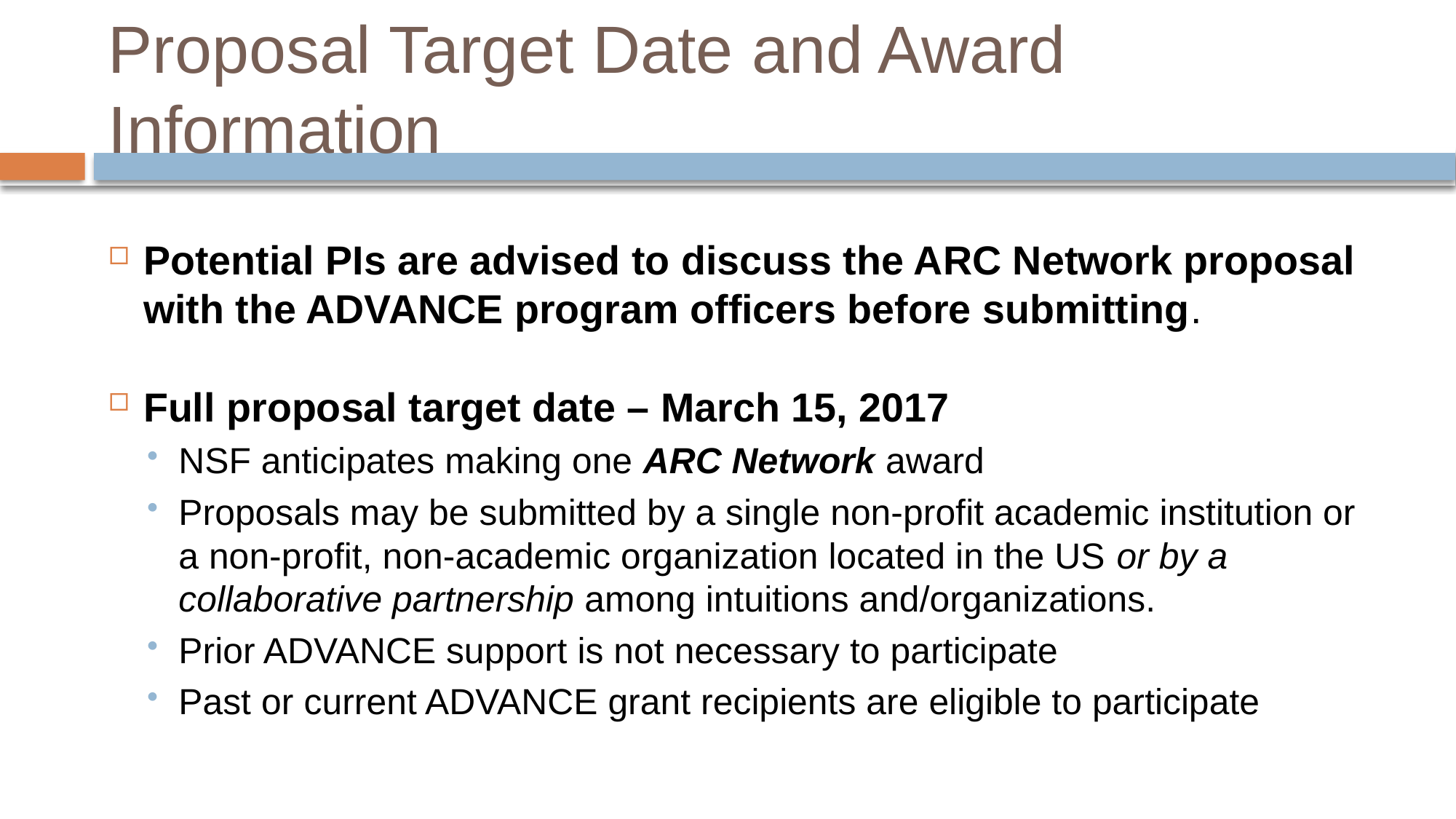

# Proposal Target Date and Award Information
Potential PIs are advised to discuss the ARC Network proposal with the ADVANCE program officers before submitting.

Full proposal target date – March 15, 2017
NSF anticipates making one ARC Network award
Proposals may be submitted by a single non-profit academic institution or a non-profit, non-academic organization located in the US or by a collaborative partnership among intuitions and/organizations.
Prior ADVANCE support is not necessary to participate
Past or current ADVANCE grant recipients are eligible to participate